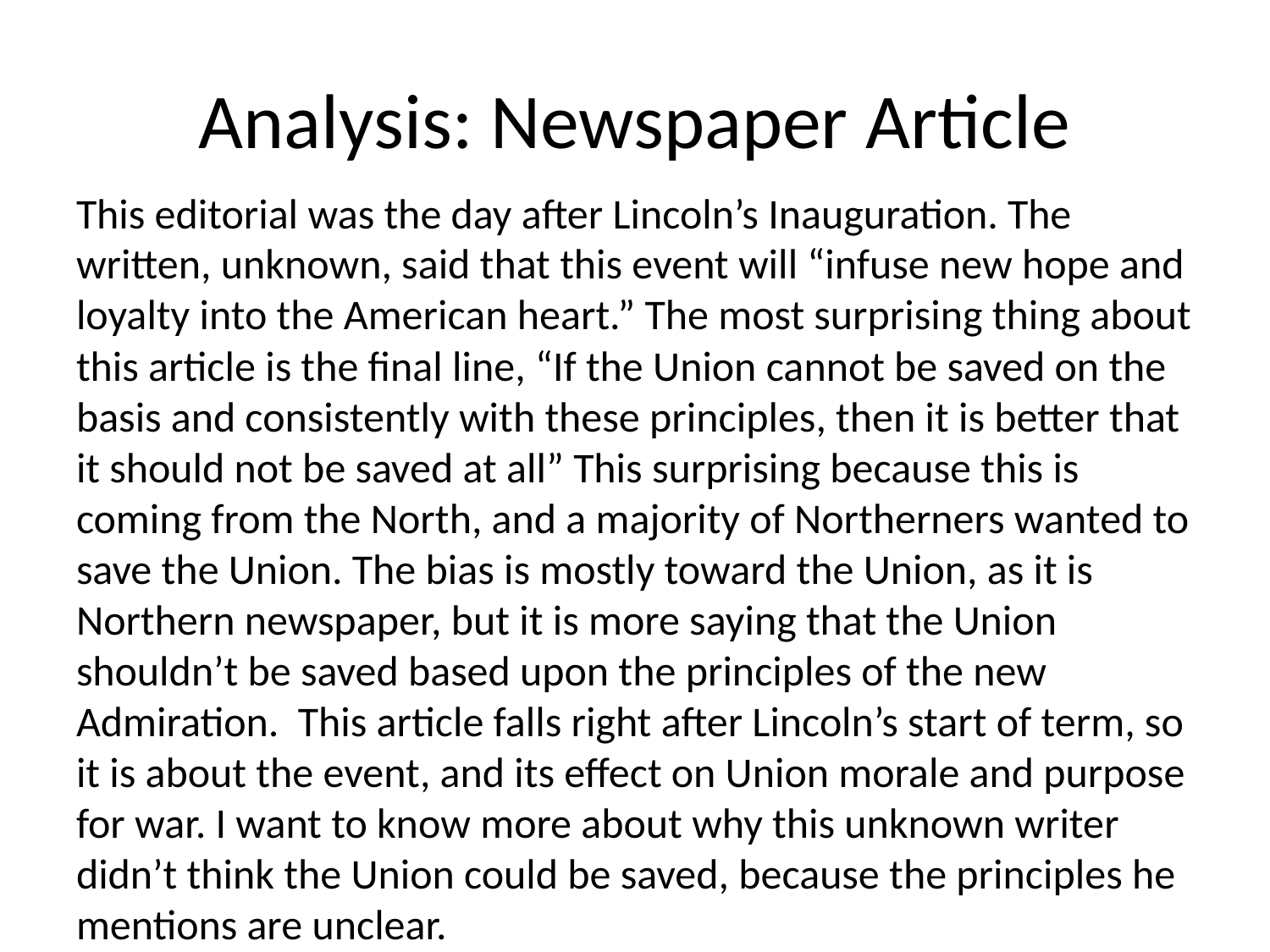

# Analysis: Newspaper Article
This editorial was the day after Lincoln’s Inauguration. The written, unknown, said that this event will “infuse new hope and loyalty into the American heart.” The most surprising thing about this article is the final line, “If the Union cannot be saved on the basis and consistently with these principles, then it is better that it should not be saved at all” This surprising because this is coming from the North, and a majority of Northerners wanted to save the Union. The bias is mostly toward the Union, as it is Northern newspaper, but it is more saying that the Union shouldn’t be saved based upon the principles of the new Admiration.  This article falls right after Lincoln’s start of term, so it is about the event, and its effect on Union morale and purpose for war. I want to know more about why this unknown writer didn’t think the Union could be saved, because the principles he mentions are unclear.